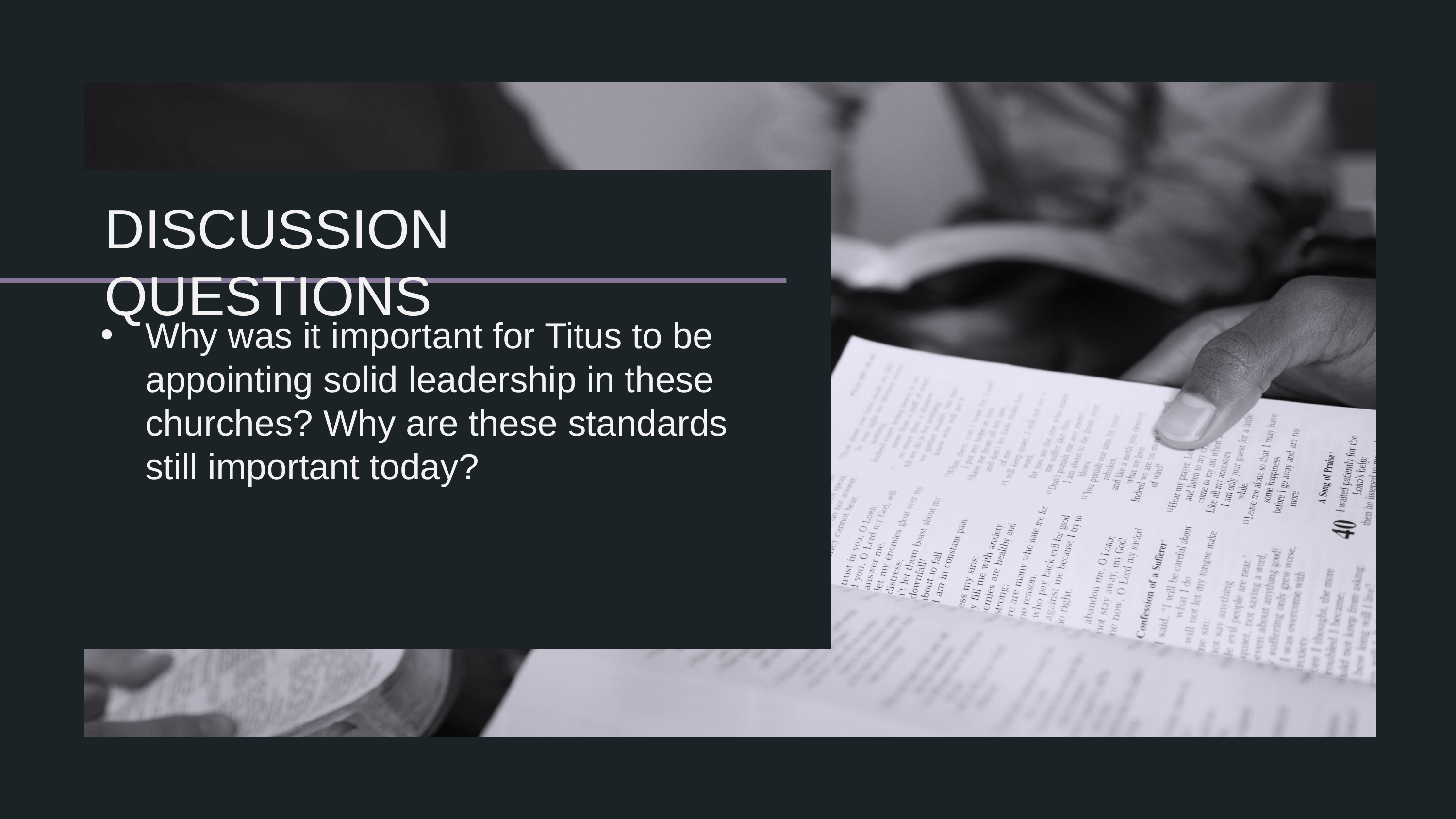

Why was it important for Titus to be appointing solid leadership in these churches? Why are these standards still important today?